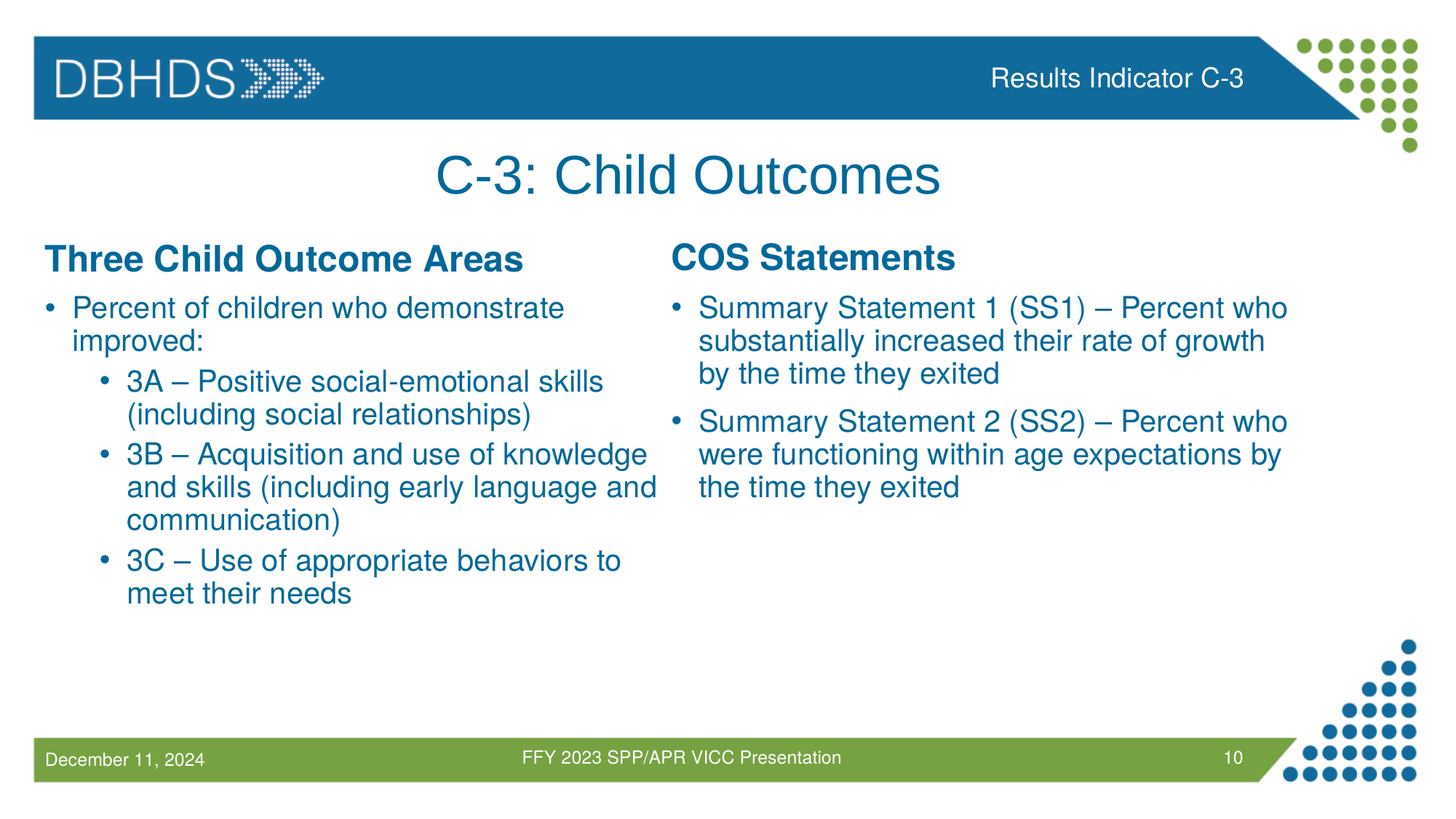

Results Indicator C-3
# C-3: Child Outcomes
COS Statements
Three Child Outcome Areas
Summary Statement 1 (SS1) – Percent who substantially increased their rate of growth by the time they exited
Summary Statement 2 (SS2) – Percent who were functioning within age expectations by the time they exited

Percent of children who demonstrate improved:
3A – Positive social-emotional skills (including social relationships)
3B – Acquisition and use of knowledge and skills (including early language and communication)
3C – Use of appropriate behaviors to meet their needs
FFY 2023 SPP/APR VICC Presentation
10
December 11, 2024